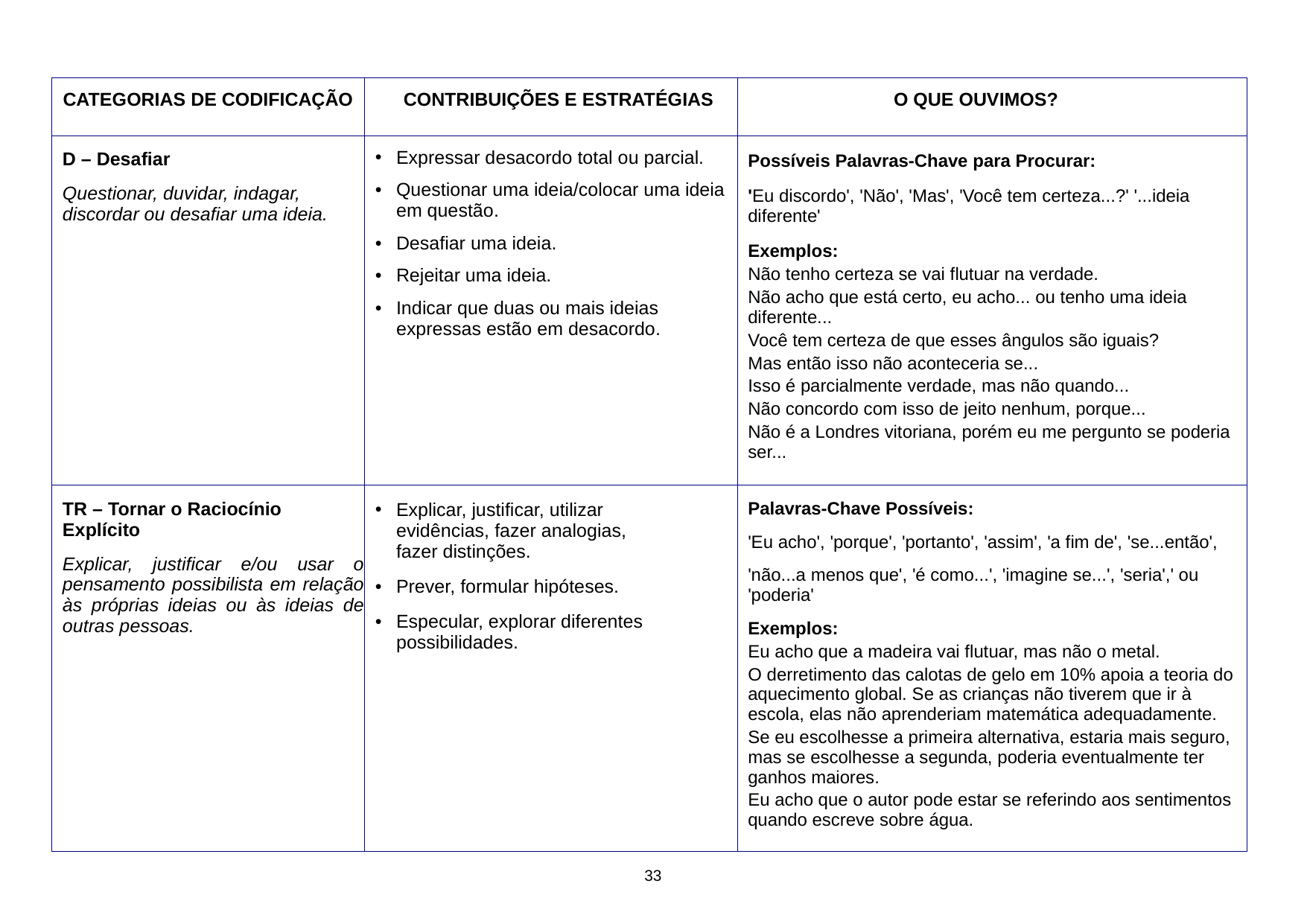

| CATEGORIAS DE CODIFICAÇÃO | CONTRIBUIÇÕES E ESTRATÉGIAS | O QUE OUVIMOS? |
| --- | --- | --- |
| D – Desafiar Questionar, duvidar, indagar, discordar ou desafiar uma ideia. | Expressar desacordo total ou parcial. Questionar uma ideia/colocar uma ideia em questão. Desafiar uma ideia. Rejeitar uma ideia. Indicar que duas ou mais ideias expressas estão em desacordo. | Possíveis Palavras-Chave para Procurar: 'Eu discordo', 'Não', 'Mas', 'Você tem certeza...?' '...ideia diferente' Exemplos: Não tenho certeza se vai flutuar na verdade. Não acho que está certo, eu acho... ou tenho uma ideia diferente... Você tem certeza de que esses ângulos são iguais? Mas então isso não aconteceria se... Isso é parcialmente verdade, mas não quando... Não concordo com isso de jeito nenhum, porque... Não é a Londres vitoriana, porém eu me pergunto se poderia ser... |
| TR – Tornar o Raciocínio Explícito Explicar, justificar e/ou usar o pensamento possibilista em relação às próprias ideias ou às ideias de outras pessoas. | Explicar, justificar, utilizar evidências, fazer analogias, fazer distinções. Prever, formular hipóteses. Especular, explorar diferentes possibilidades. | Palavras-Chave Possíveis: 'Eu acho', 'porque', 'portanto', 'assim', 'a fim de', 'se...então', 'não...a menos que', 'é como...', 'imagine se...', 'seria',' ou 'poderia' Exemplos: Eu acho que a madeira vai flutuar, mas não o metal. O derretimento das calotas de gelo em 10% apoia a teoria do aquecimento global. Se as crianças não tiverem que ir à escola, elas não aprenderiam matemática adequadamente. Se eu escolhesse a primeira alternativa, estaria mais seguro, mas se escolhesse a segunda, poderia eventualmente ter ganhos maiores. Eu acho que o autor pode estar se referindo aos sentimentos quando escreve sobre água. |
33